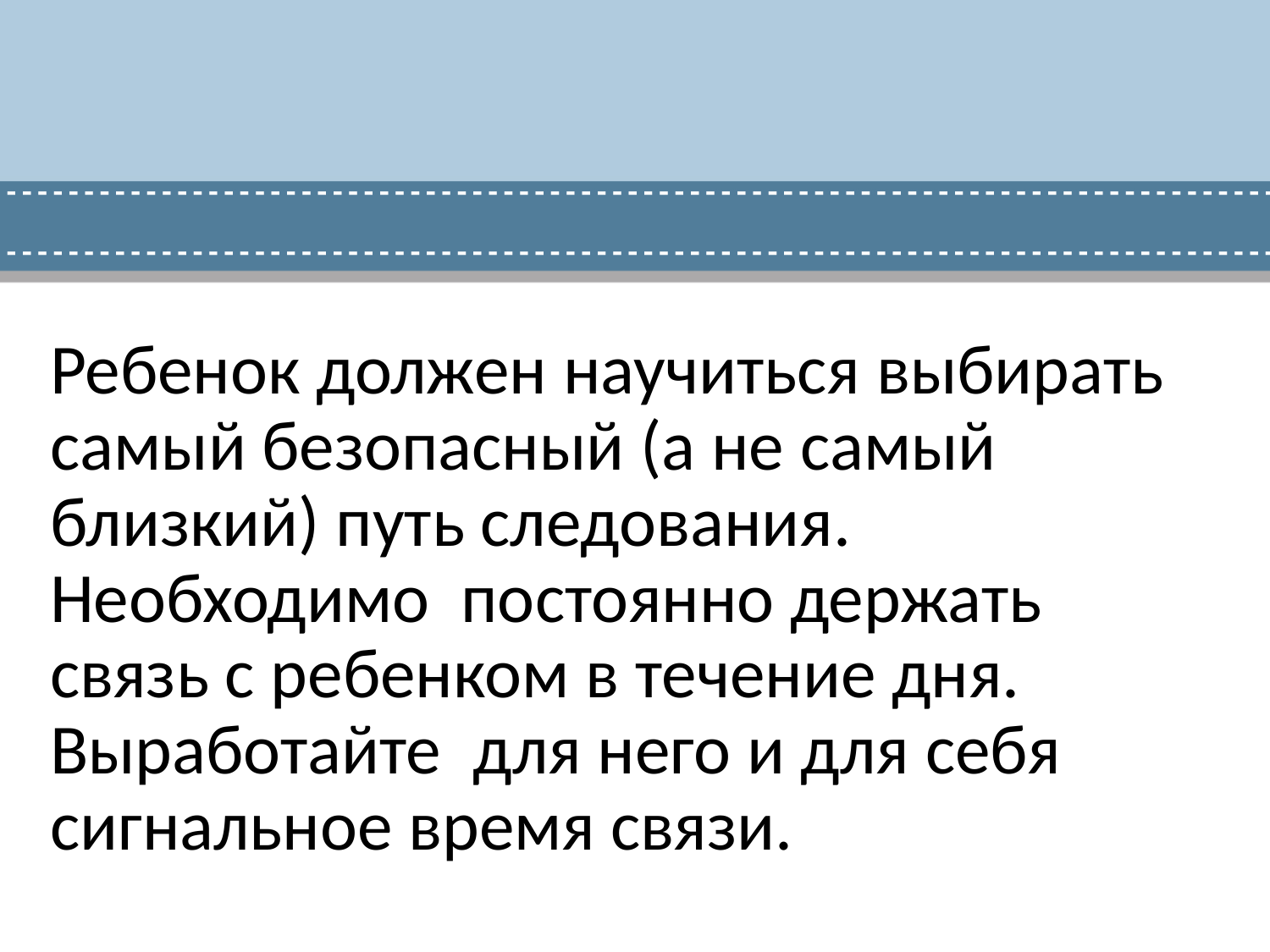

# Ребенок должен научиться выбирать самый безопасный (а не самый близкий) путь следования. Необходимо  постоянно держать связь с ребенком в течение дня. Выработайте  для него и для себя сигнальное время связи.